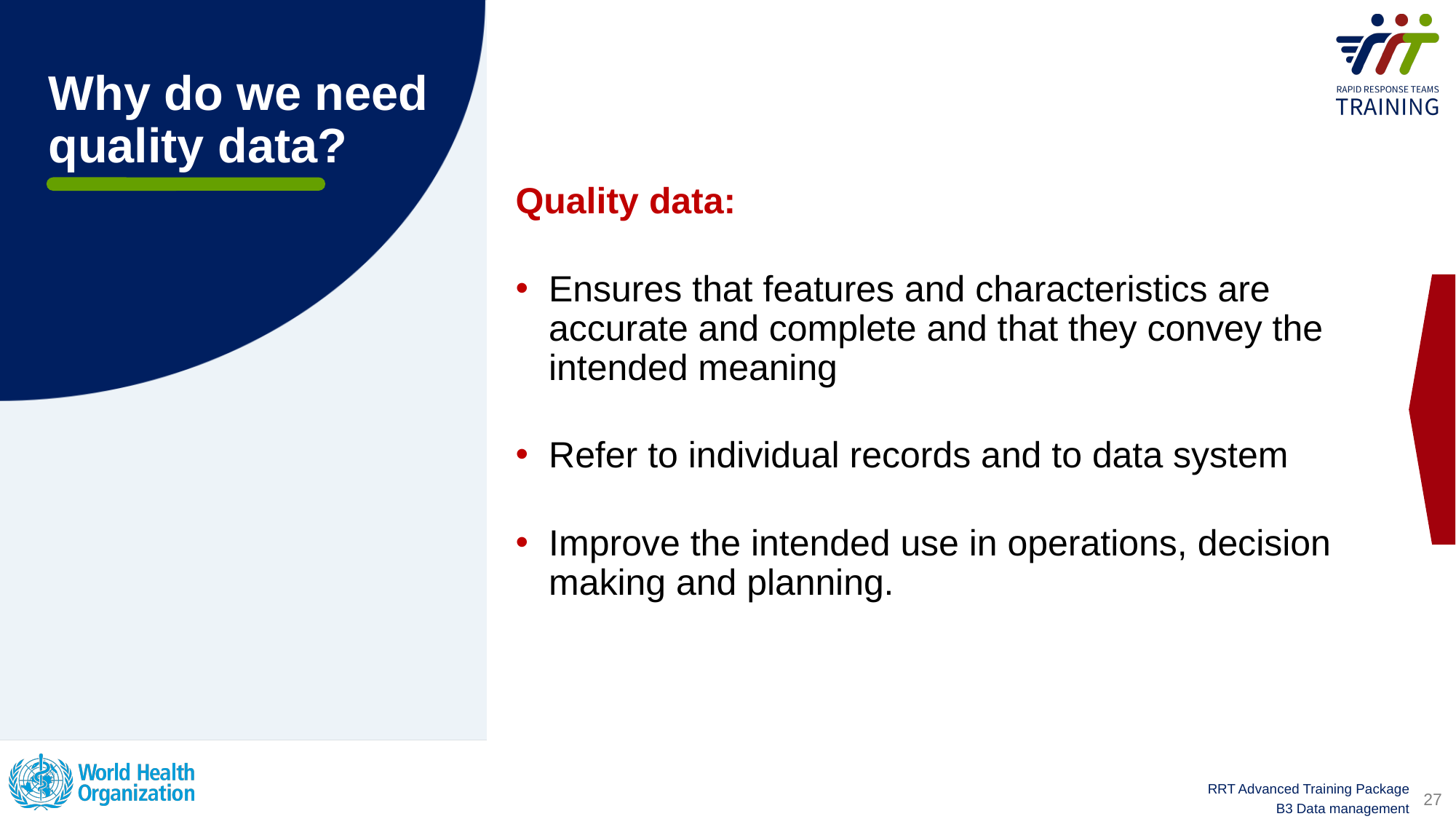

Why do we need quality data?
Quality data:

Ensures that features and characteristics are accurate and complete and that they convey the intended meaning

Refer to individual records and to data system

Improve the intended use in operations, decision making and planning.